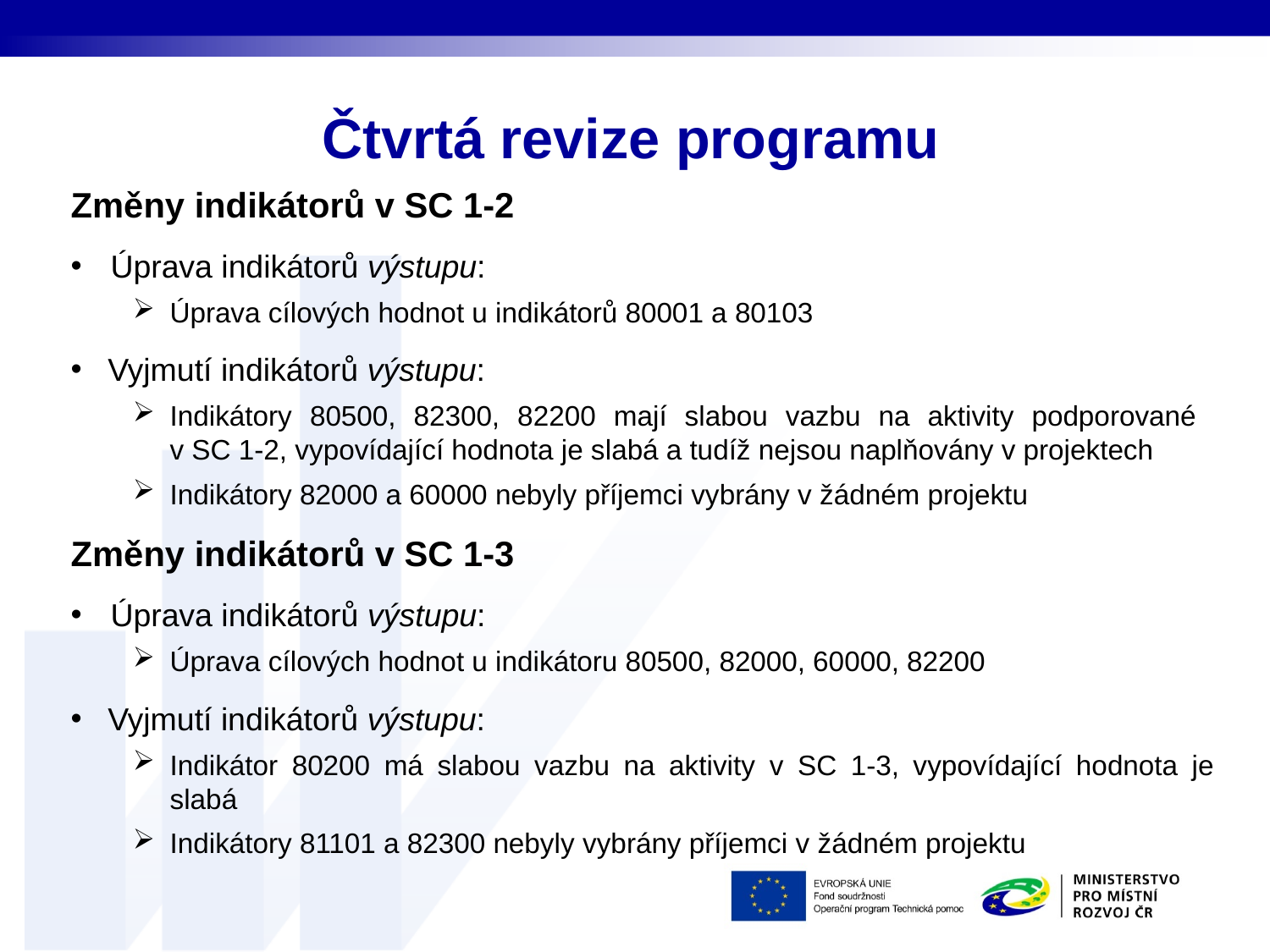

# Čtvrtá revize programu
Změny indikátorů v SC 1-2
Úprava indikátorů výstupu:
Úprava cílových hodnot u indikátorů 80001 a 80103
Vyjmutí indikátorů výstupu:
Indikátory 80500, 82300, 82200 mají slabou vazbu na aktivity podporované
v SC 1-2, vypovídající hodnota je slabá a tudíž nejsou naplňovány v projektech
Indikátory 82000 a 60000 nebyly příjemci vybrány v žádném projektu
Změny indikátorů v SC 1-3
Úprava indikátorů výstupu:
Úprava cílových hodnot u indikátoru 80500, 82000, 60000, 82200
Vyjmutí indikátorů výstupu:
Indikátor 80200 má slabou vazbu na aktivity v SC 1-3, vypovídající hodnota je slabá
Indikátory 81101 a 82300 nebyly vybrány příjemci v žádném projektu